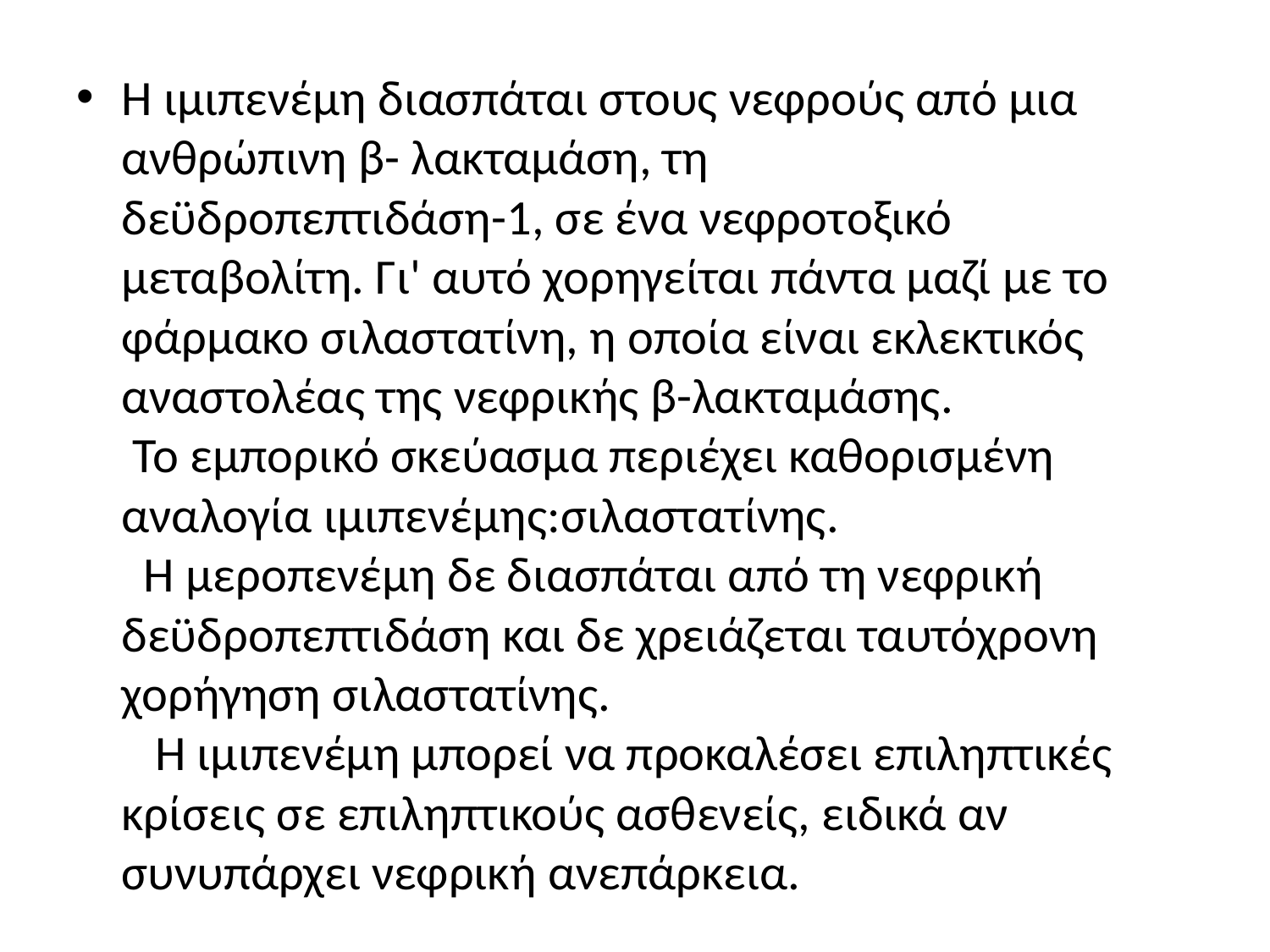

Η ιμιπενέμη διασπάται στους νεφρούς από μια ανθρώπινη β- λακταμάση, τη                        δεϋδροπεπτιδάση-1, σε ένα νεφροτοξικό μεταβολίτη. Γι' αυτό χορηγείται πάντα μαζί με το φάρμακο σιλαστατίνη, η οποία είναι εκλεκτικός αναστολέας της νεφρικής β-λακταμάσης.                       Το εμπορικό σκεύασμα περιέχει καθορισμένη αναλογία ιμιπενέμης:σιλαστατίνης.                                  Η μεροπενέμη δε διασπάται από τη νεφρική δεϋδροπεπτιδάση και δε χρειάζεται ταυτόχρονη χορήγηση σιλαστατίνης.                                                       Η ιμιπενέμη μπορεί να προκαλέσει επιληπτικές κρίσεις σε επιληπτικούς ασθενείς, ειδικά αν συνυπάρχει νεφρική ανεπάρκεια.